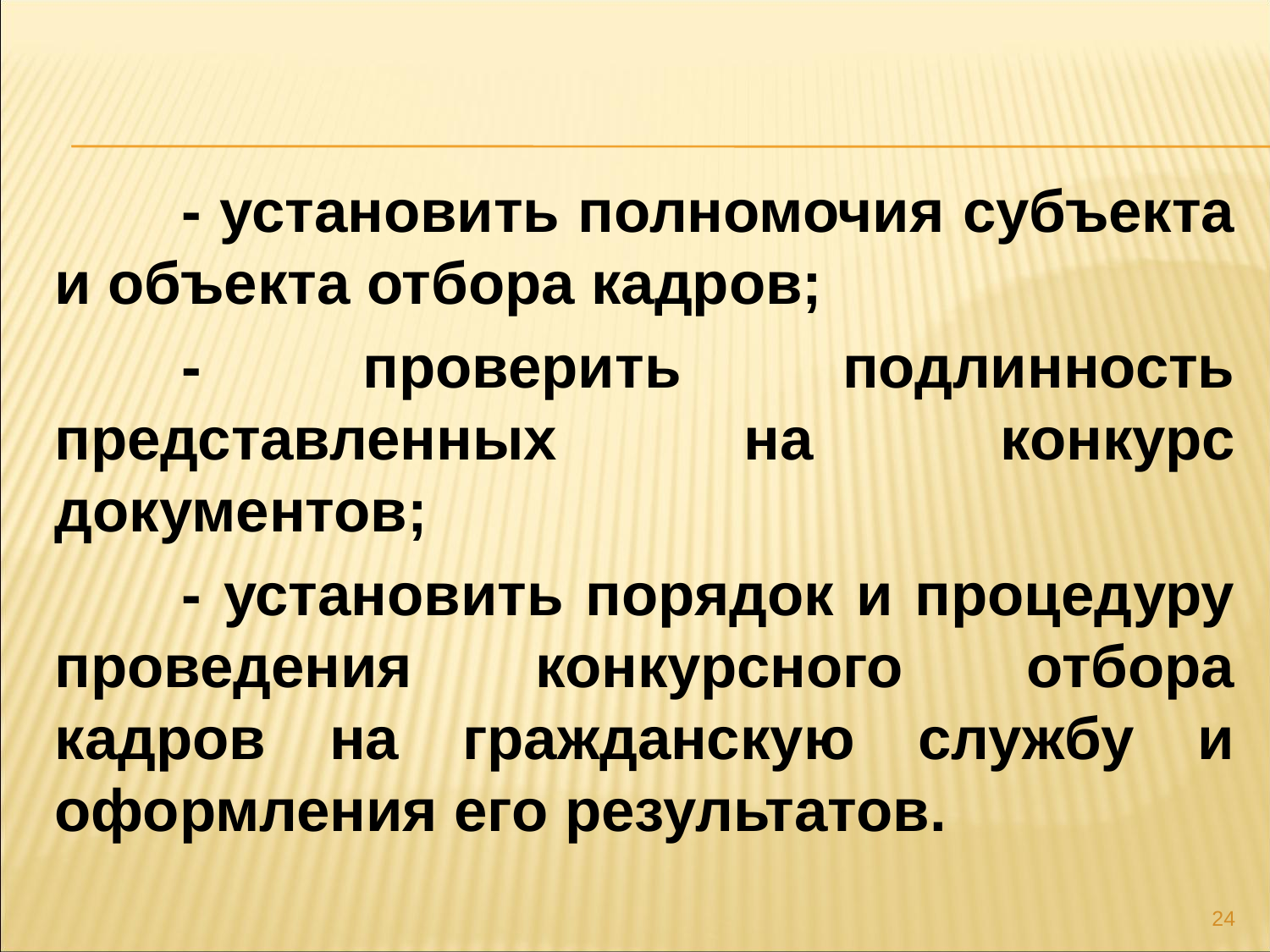

- установить полномочия субъекта и объекта отбора кадров;
	- проверить подлинность представленных на конкурс документов;
	- установить порядок и процедуру проведения конкурсного отбора кадров на гражданскую службу и оформления его результатов.

24